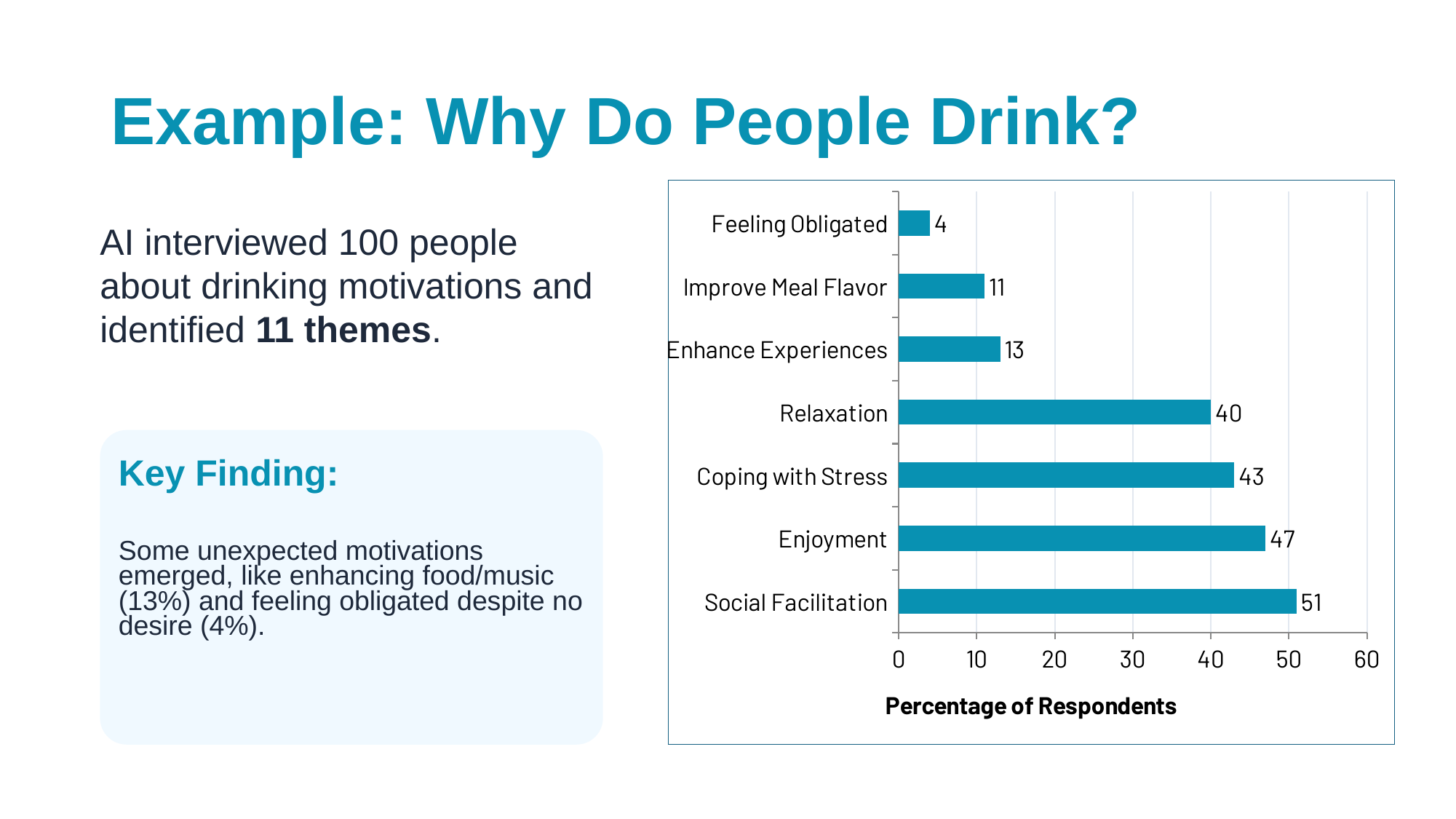

# Example: Why Do People Drink?

### Chart

| Category | Motivations |
|---|---|
| Social Facilitation | 51.0 |
| Enjoyment | 47.0 |
| Coping with Stress | 43.0 |
| Relaxation | 40.0 |
| Enhance Experiences | 13.0 |
| Improve Meal Flavor | 11.0 |
| Feeling Obligated | 4.0 |
AI interviewed 100 people about drinking motivations and identified 11 themes.

Key Finding:
Some unexpected motivations emerged, like enhancing food/music (13%) and feeling obligated despite no desire (4%).